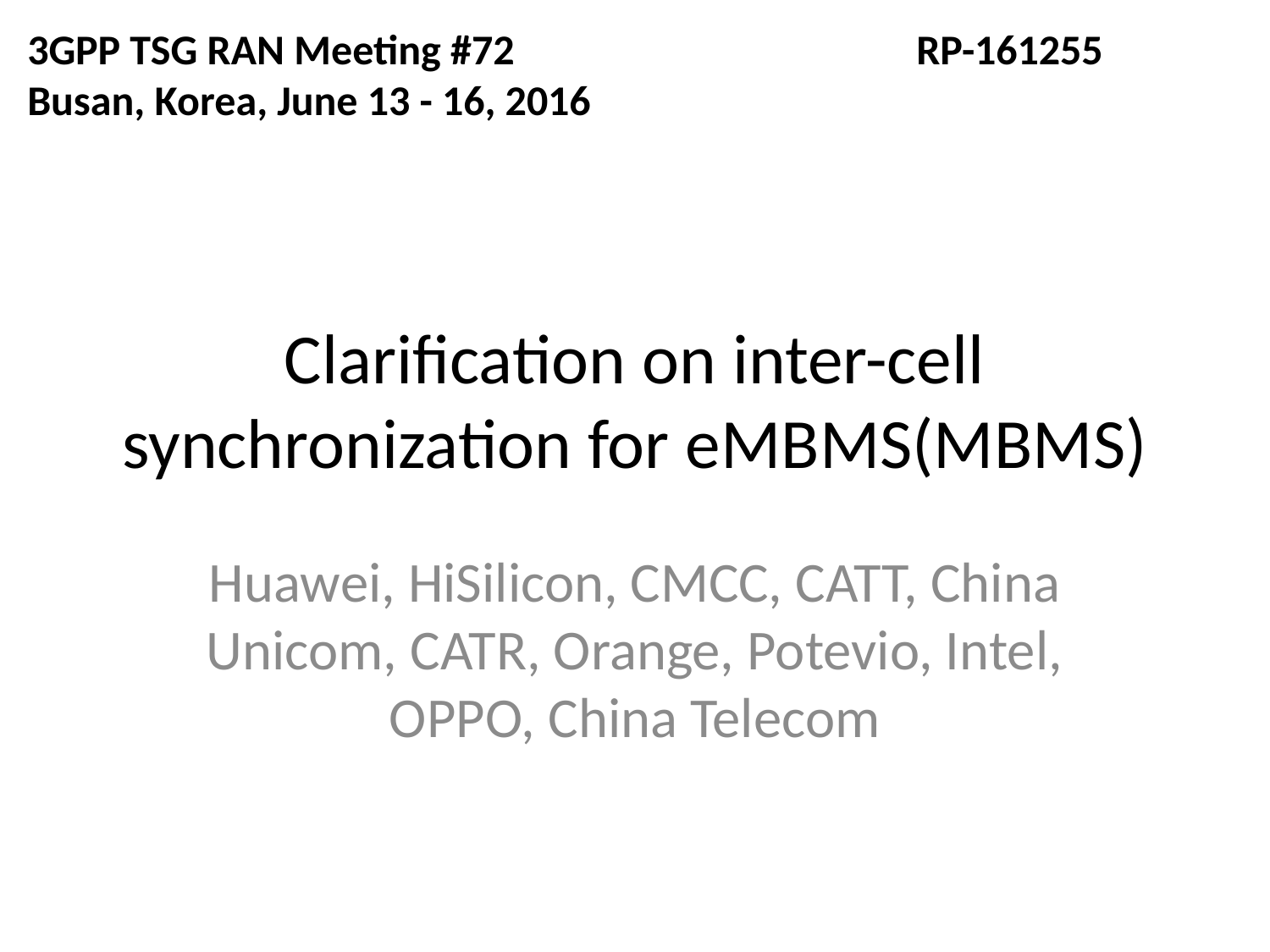

3GPP TSG RAN Meeting #72				RP-161255
Busan, Korea, June 13 - 16, 2016
# Clarification on inter-cell synchronization for eMBMS(MBMS)
Huawei, HiSilicon, CMCC, CATT, China Unicom, CATR, Orange, Potevio, Intel, OPPO, China Telecom